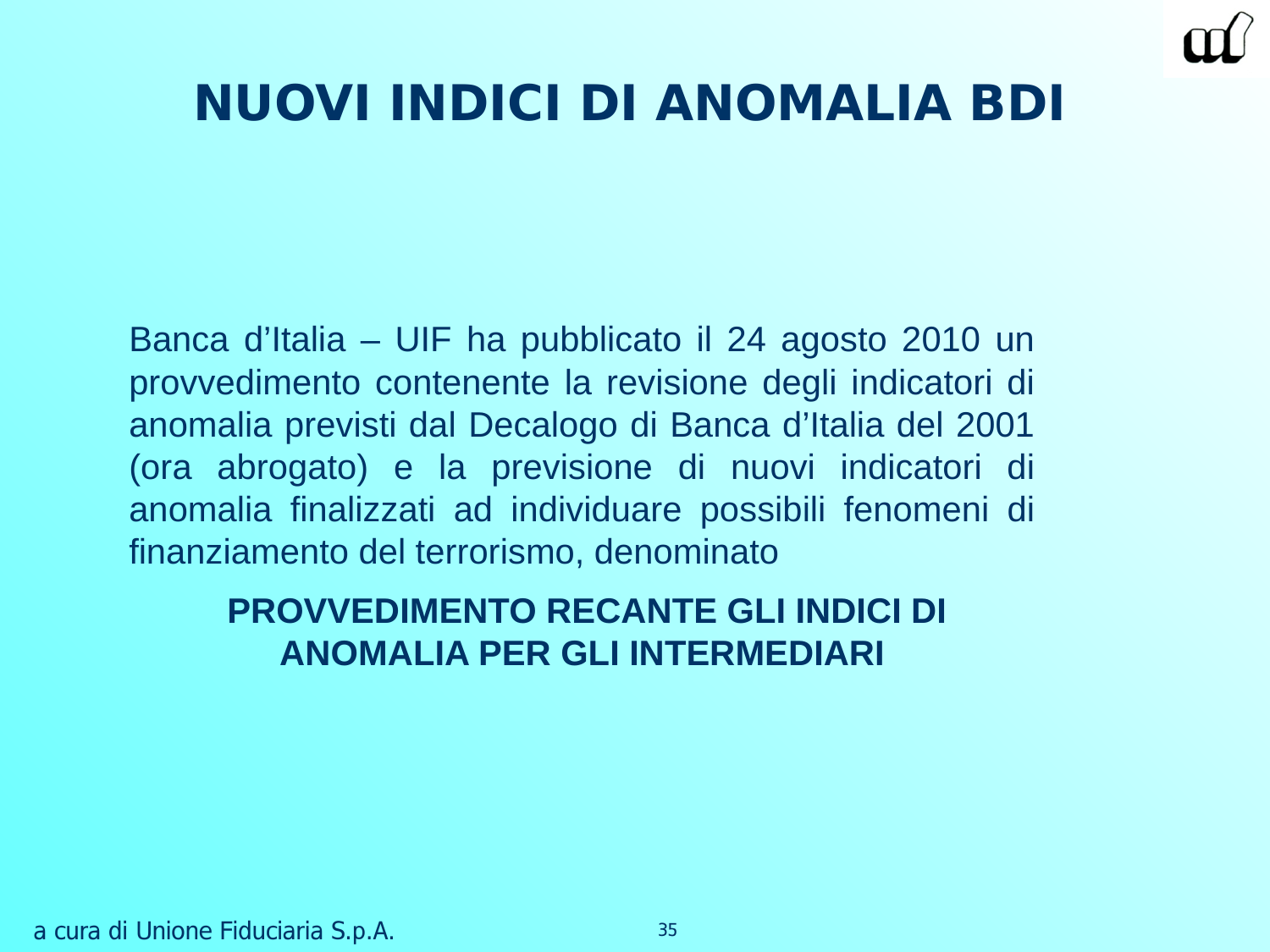

NUOVI INDICI DI ANOMALIA BDI

Banca d’Italia – UIF ha pubblicato il 24 agosto 2010 un provvedimento contenente la revisione degli indicatori di anomalia previsti dal Decalogo di Banca d’Italia del 2001 (ora abrogato) e la previsione di nuovi indicatori di anomalia finalizzati ad individuare possibili fenomeni di finanziamento del terrorismo, denominato
 PROVVEDIMENTO RECANTE GLI INDICI DI ANOMALIA PER GLI INTERMEDIARI